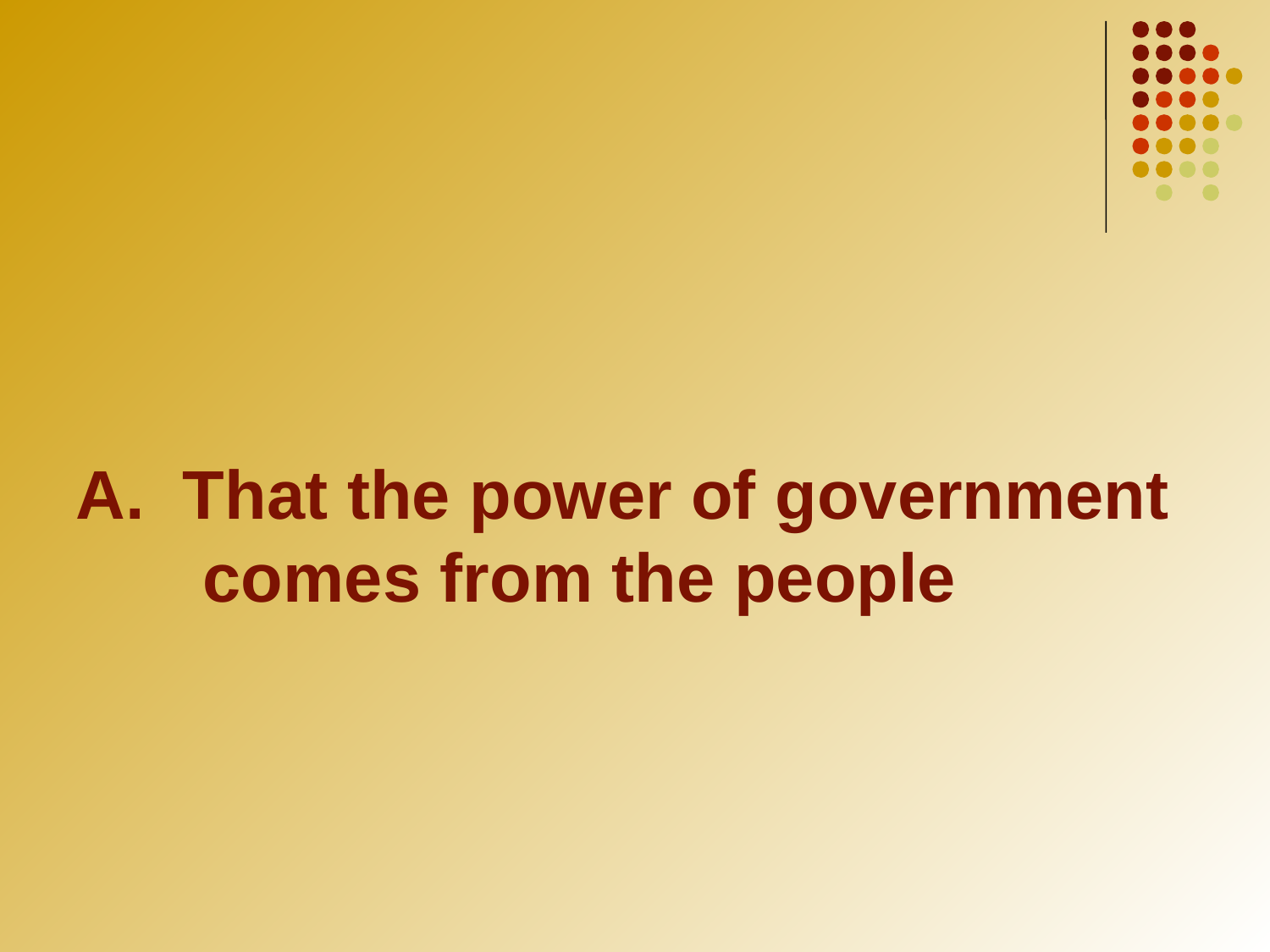

A.  That the power of government 	comes from the people